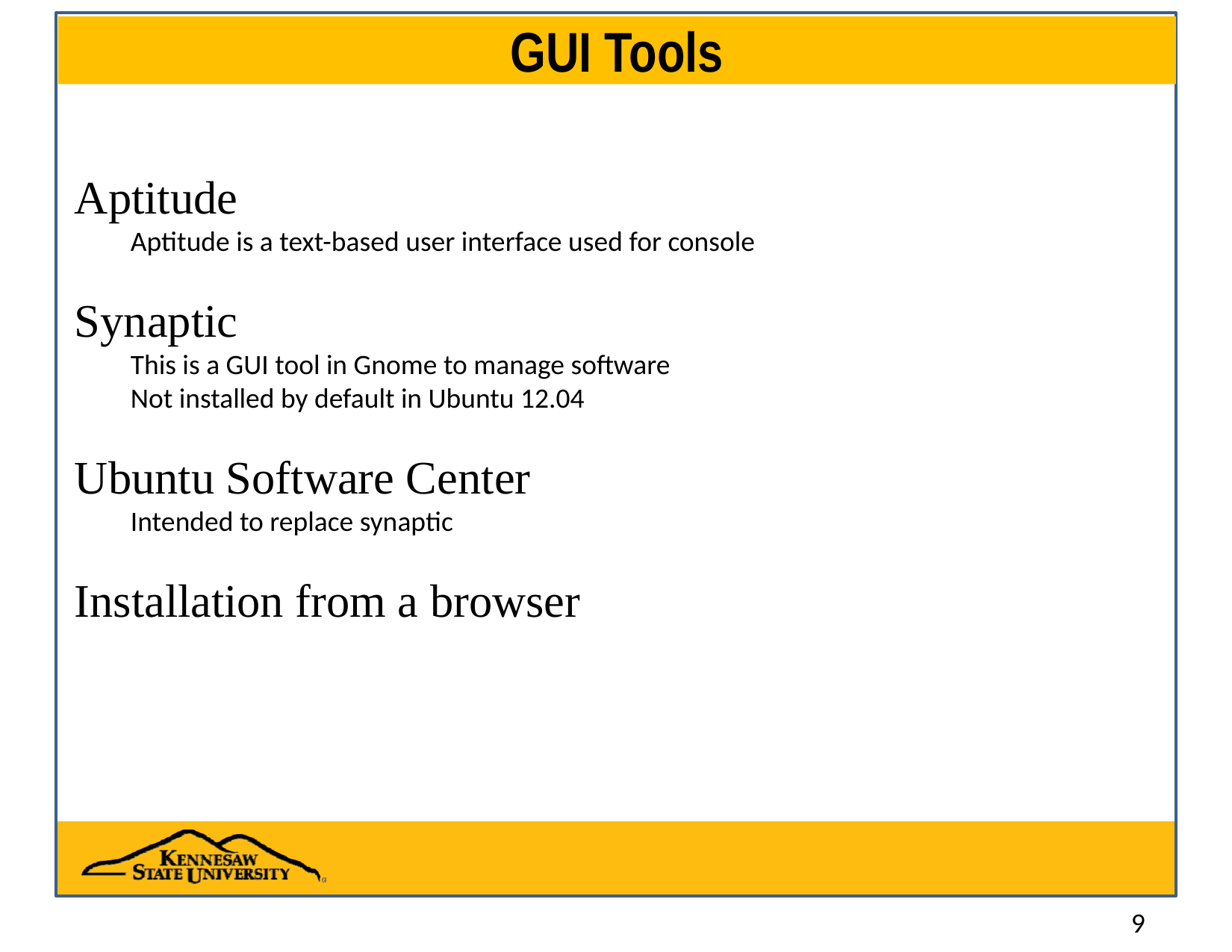

# GUI Tools
Aptitude
Aptitude is a text-based user interface used for console

Synaptic
This is a GUI tool in Gnome to manage software
Not installed by default in Ubuntu 12.04

Ubuntu Software Center
Intended to replace synaptic

Installation from a browser